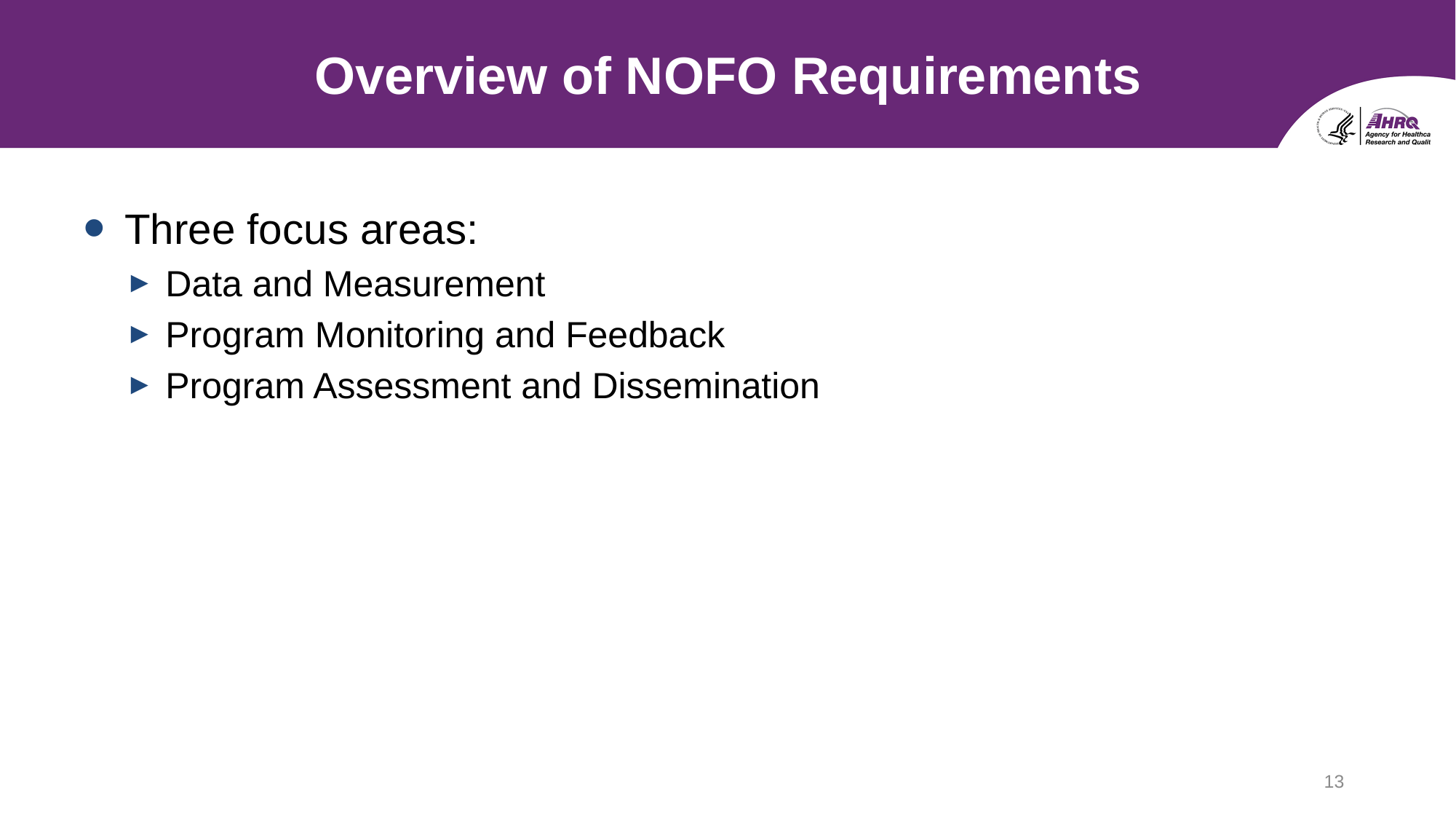

# Overview of NOFO Requirements
Three focus areas:
Data and Measurement
Program Monitoring and Feedback
Program Assessment and Dissemination

13